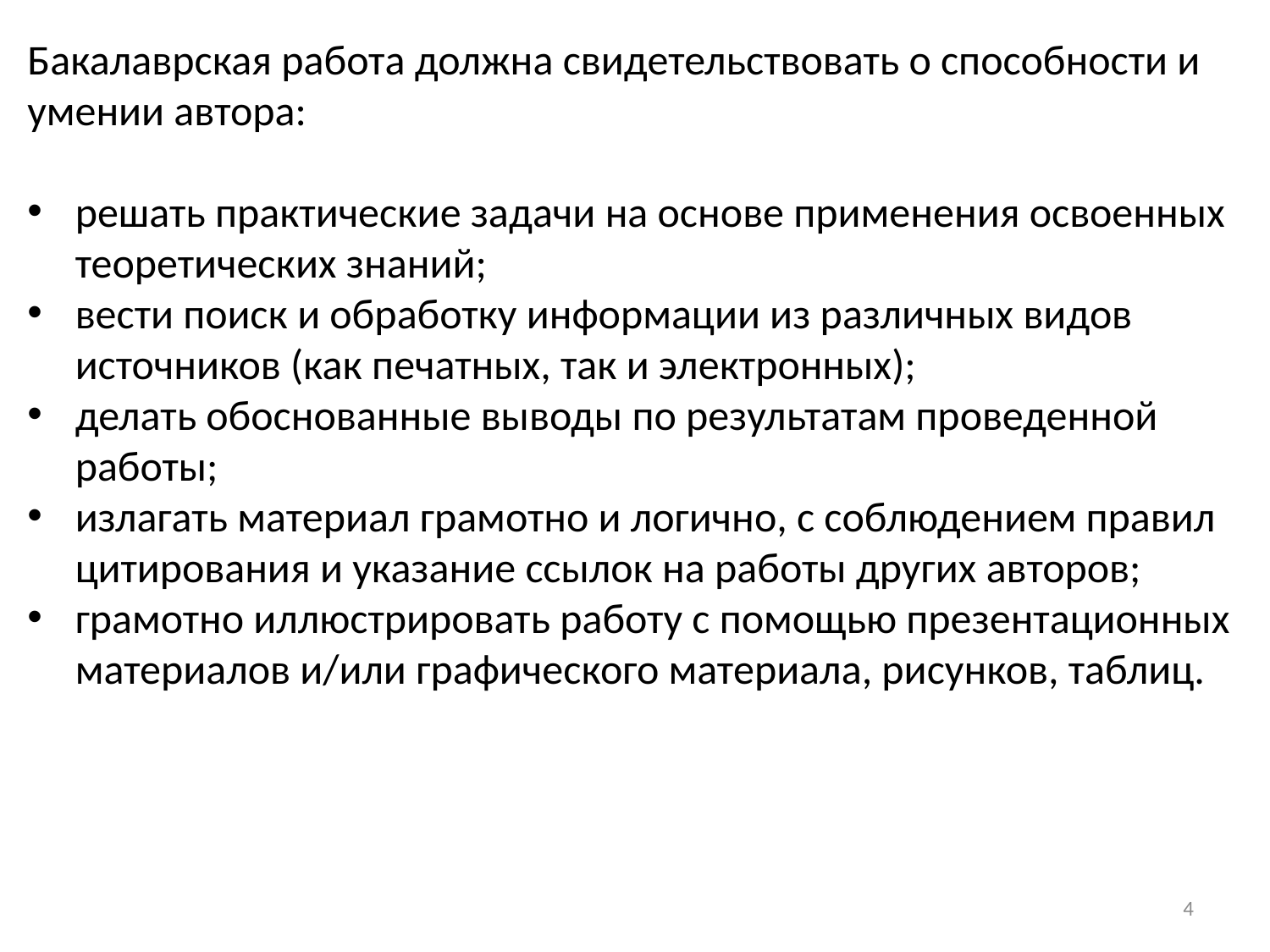

Бакалаврская работа должна свидетельствовать о способности и умении автора:

решать практические задачи на основе применения освоенных теоретических знаний;
вести поиск и обработку информации из различных видов источников (как печатных, так и электронных);
делать обоснованные выводы по результатам проведенной работы;
излагать материал грамотно и логично, с соблюдением правил цитирования и указание ссылок на работы других авторов;
грамотно иллюстрировать работу с помощью презентационных материалов и/или графического материала, рисунков, таблиц.
4